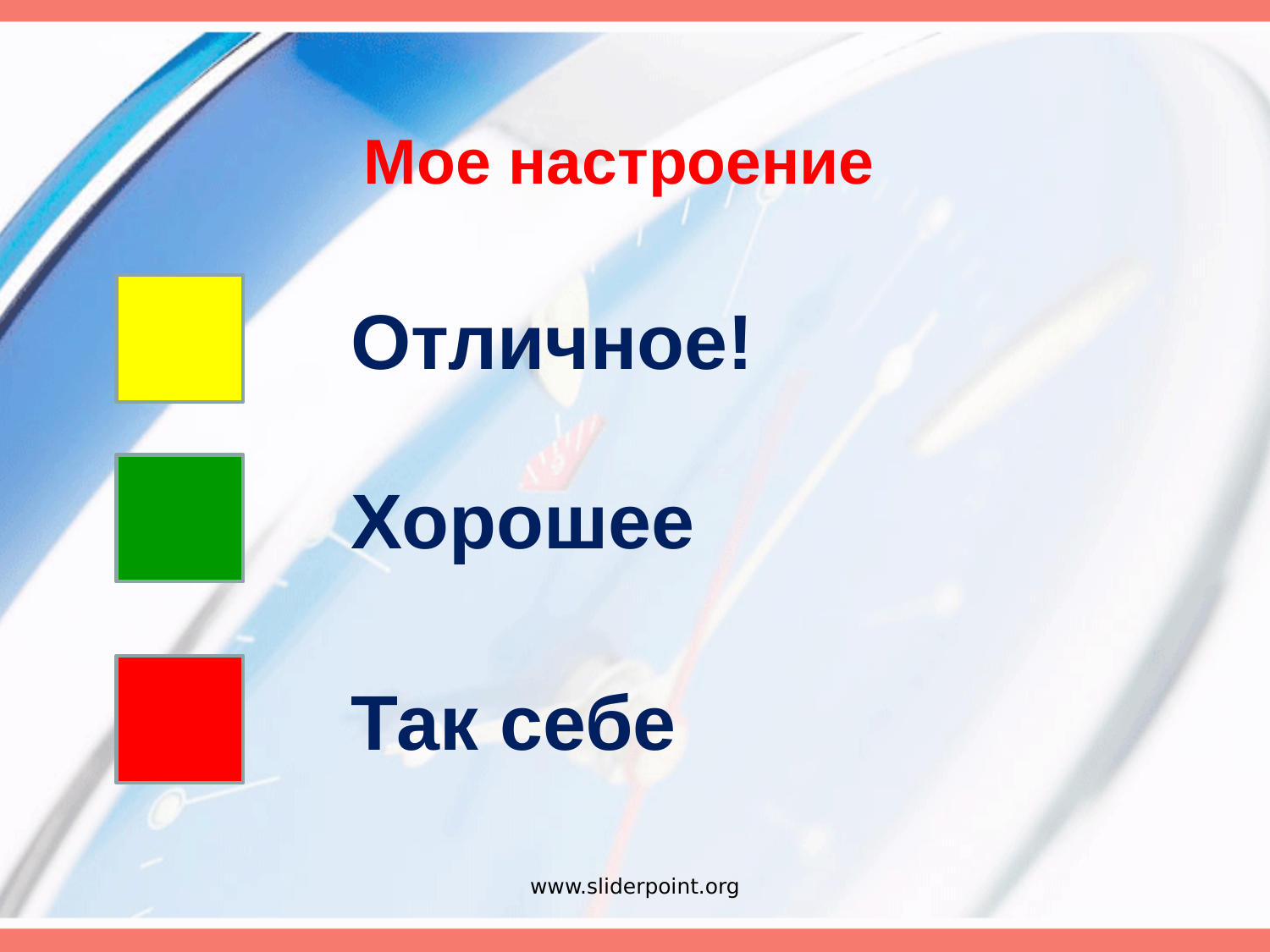

# Мое настроение

Отличное!

Хорошее

Так себе
www.sliderpoint.org